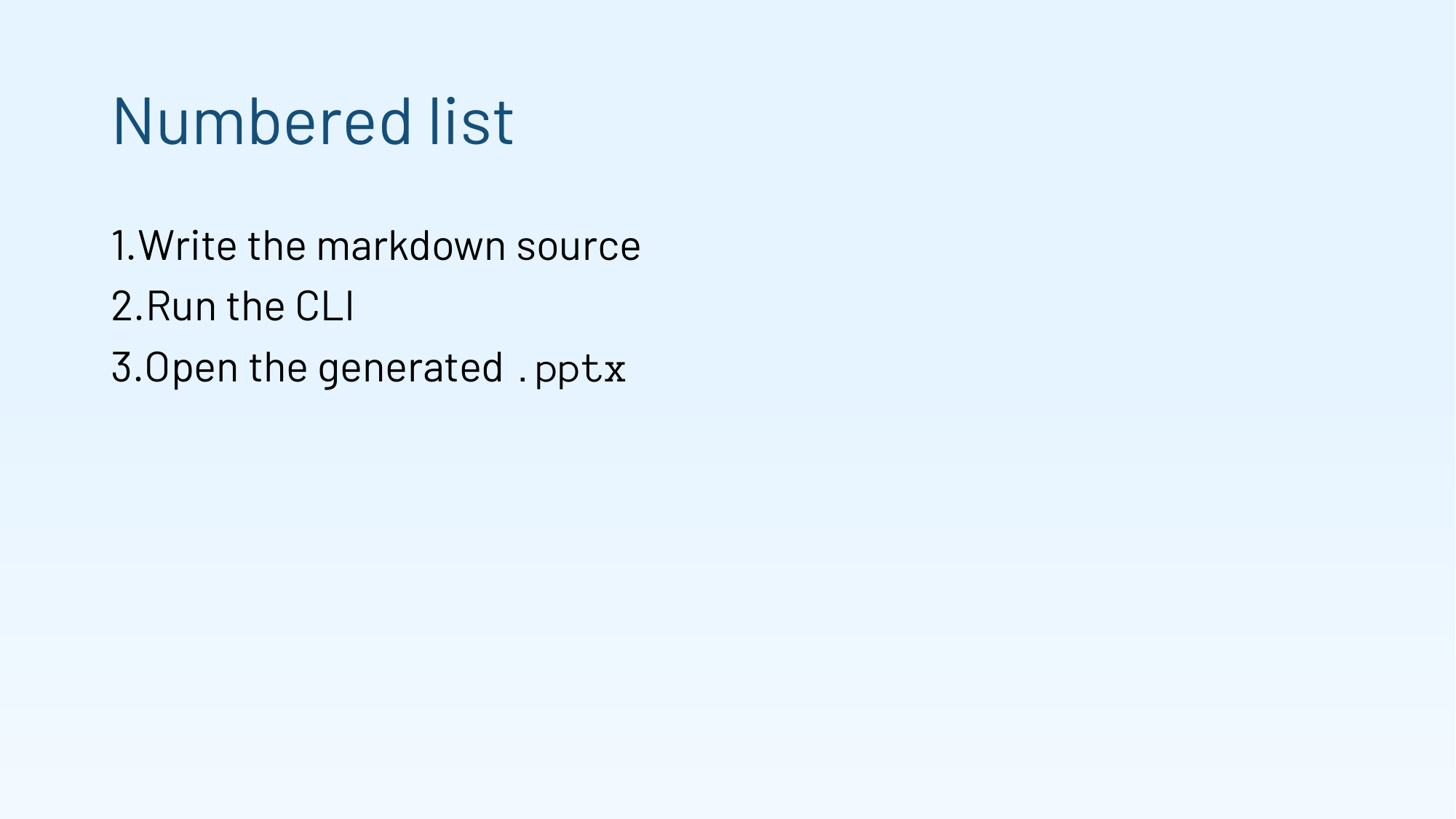

# Numbered list
Write the markdown source
Run the CLI
Open the generated .pptx